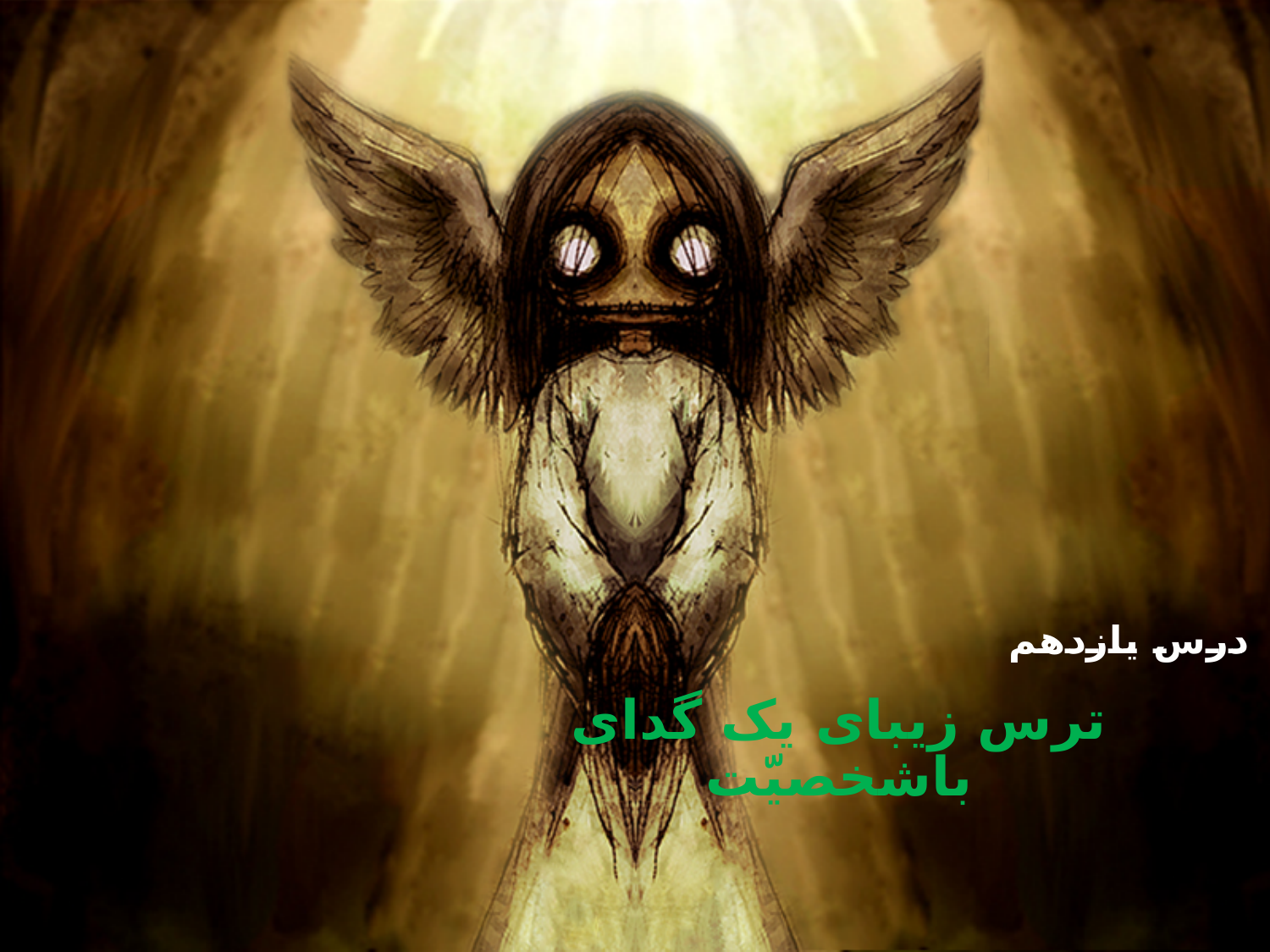

درس یازدهم
ترس زیبای یک گدای باشخصیّت